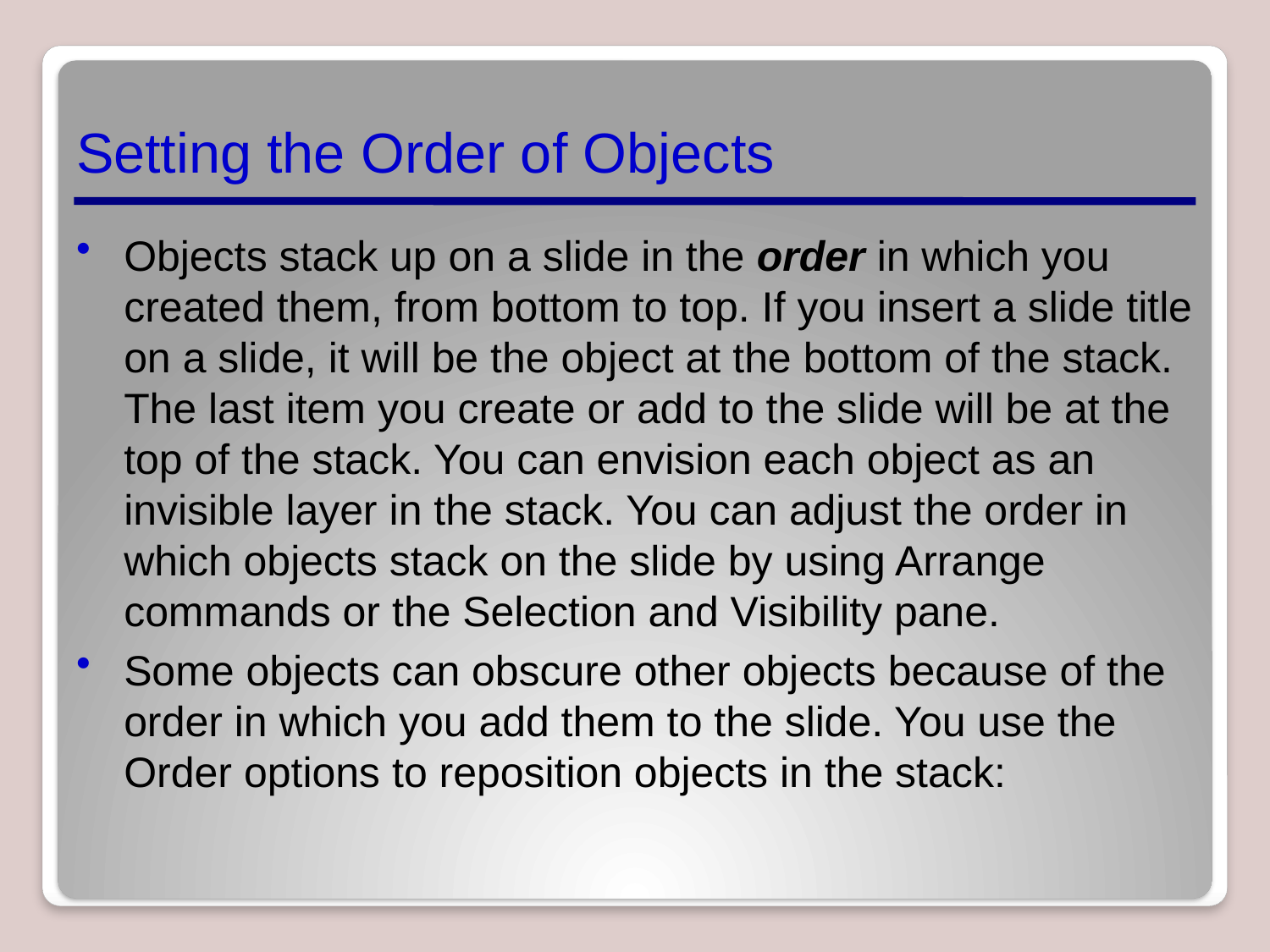

# Setting the Order of Objects
Objects stack up on a slide in the order in which you created them, from bottom to top. If you insert a slide title on a slide, it will be the object at the bottom of the stack. The last item you create or add to the slide will be at the top of the stack. You can envision each object as an invisible layer in the stack. You can adjust the order in which objects stack on the slide by using Arrange commands or the Selection and Visibility pane.
Some objects can obscure other objects because of the order in which you add them to the slide. You use the Order options to reposition objects in the stack: